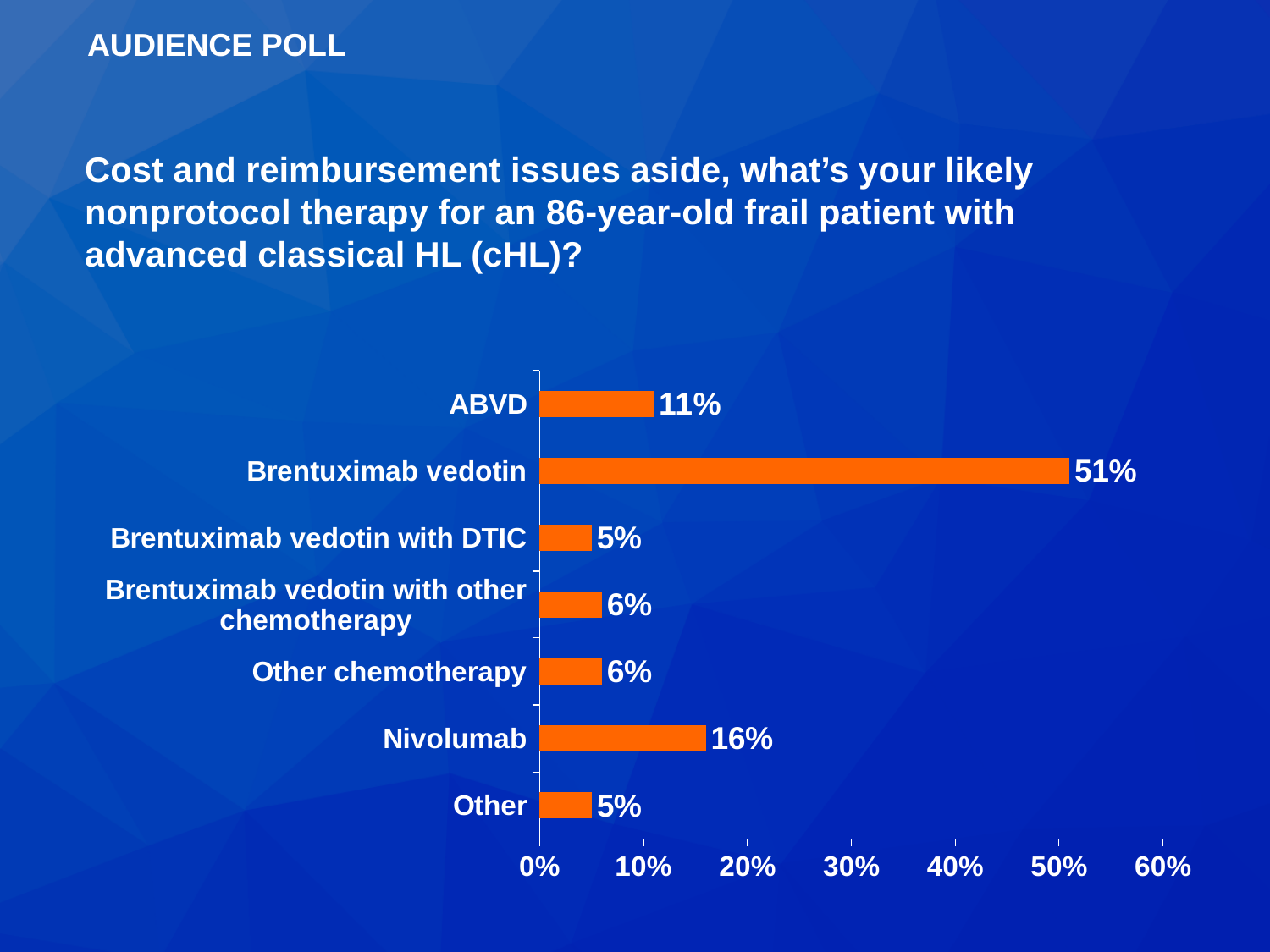

AUDIENCE POLL
Cost and reimbursement issues aside, what’s your likely nonprotocol therapy for an 86-year-old frail patient with advanced classical HL (cHL)?

### Chart

| Category | Series 1 |
|---|---|
| Other | 0.05 |
| Nivolumab | 0.16 |
| Other chemotherapy | 0.06 |
| Brentuximab vedotin with other chemotherapy | 0.06 |
| Brentuximab vedotin with DTIC | 0.05 |
| Brentuximab vedotin | 0.51 |
| ABVD | 0.11 |